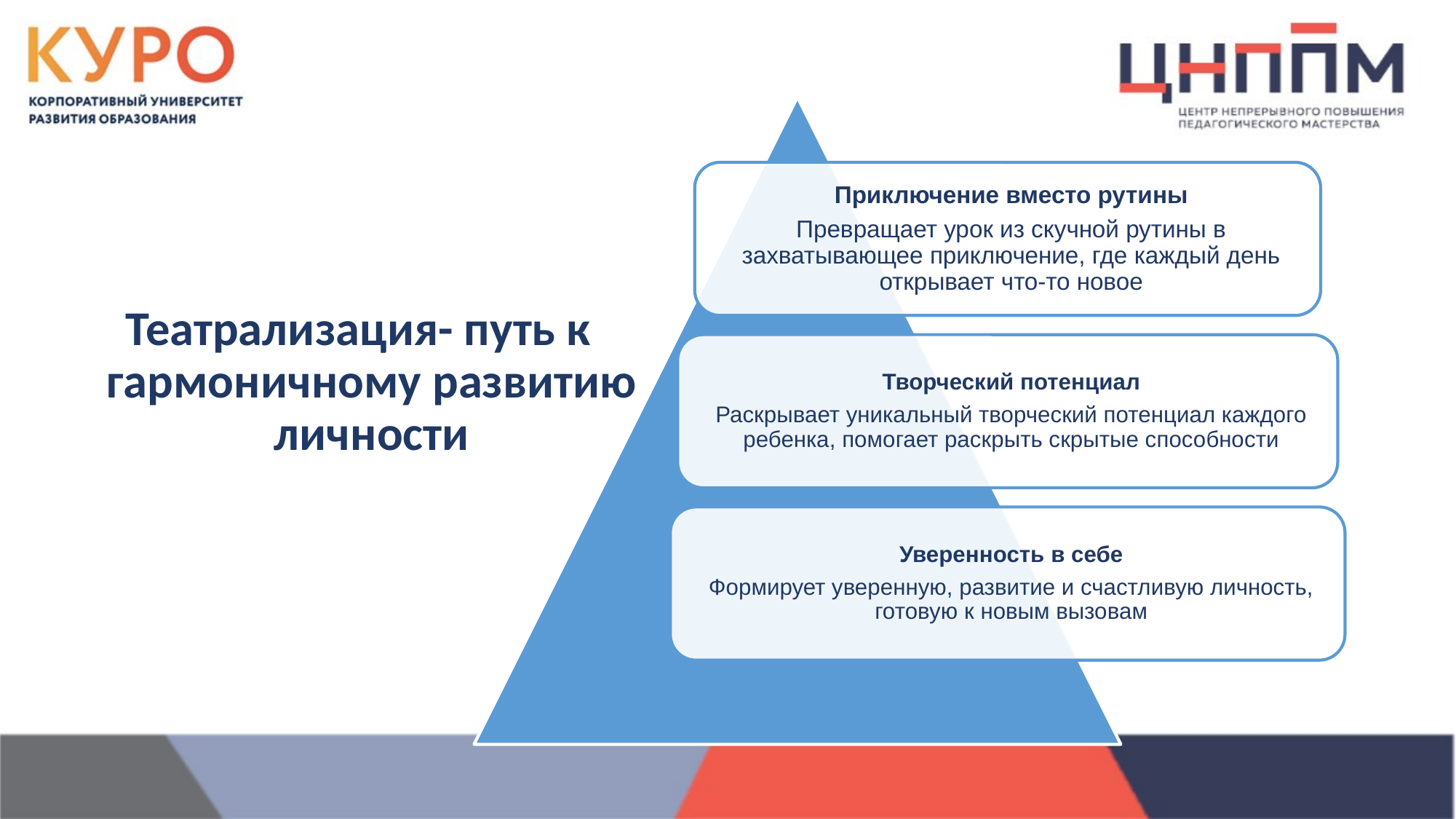

Приключение вместо рутины
Превращает урок из скучной рутины в захватывающее приключение, где каждый день открывает что-то новое
Творческий потенциал
Раскрывает уникальный творческий потенциал каждого ребенка, помогает раскрыть скрытые способности
Уверенность в себе
Формирует уверенную, развитие и счастливую личность, готовую к новым вызовам

Театрализация- путь к гармоничному развитию личности